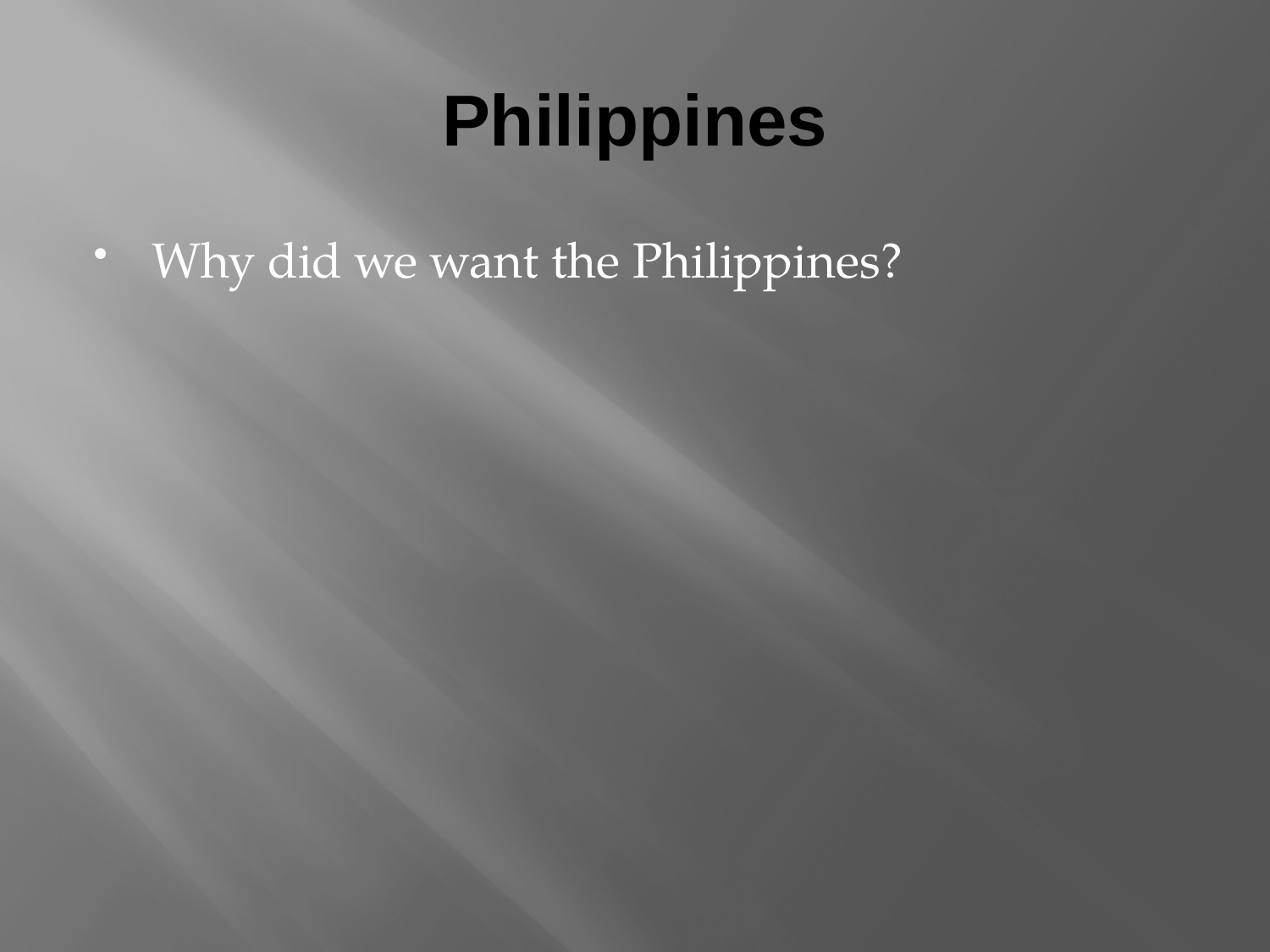

# Philippines
Why did we want the Philippines?